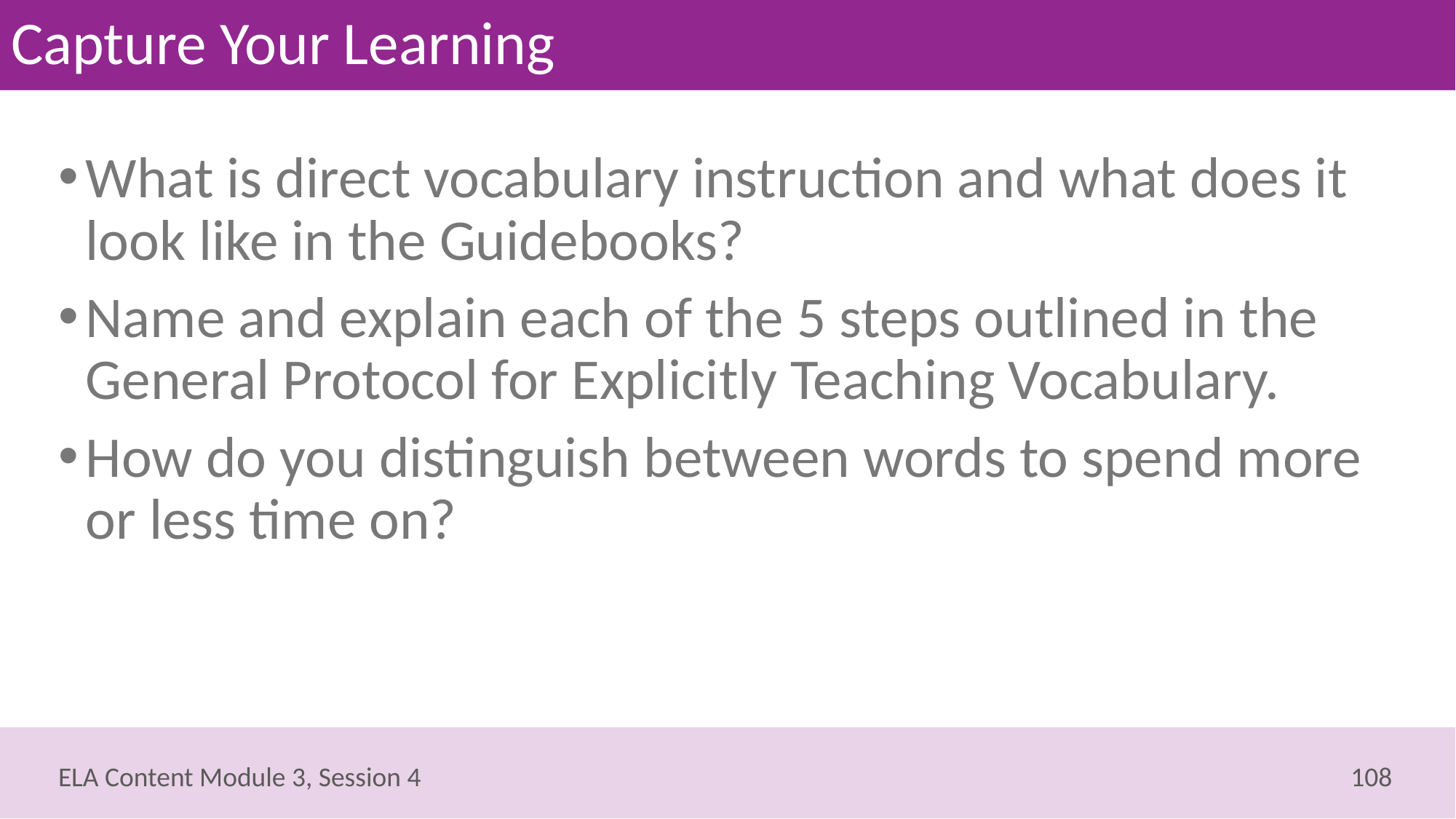

# Capture Your Learning
What is direct vocabulary instruction and what does it look like in the Guidebooks?
Name and explain each of the 5 steps outlined in the General Protocol for Explicitly Teaching Vocabulary.
How do you distinguish between words to spend more or less time on?
108